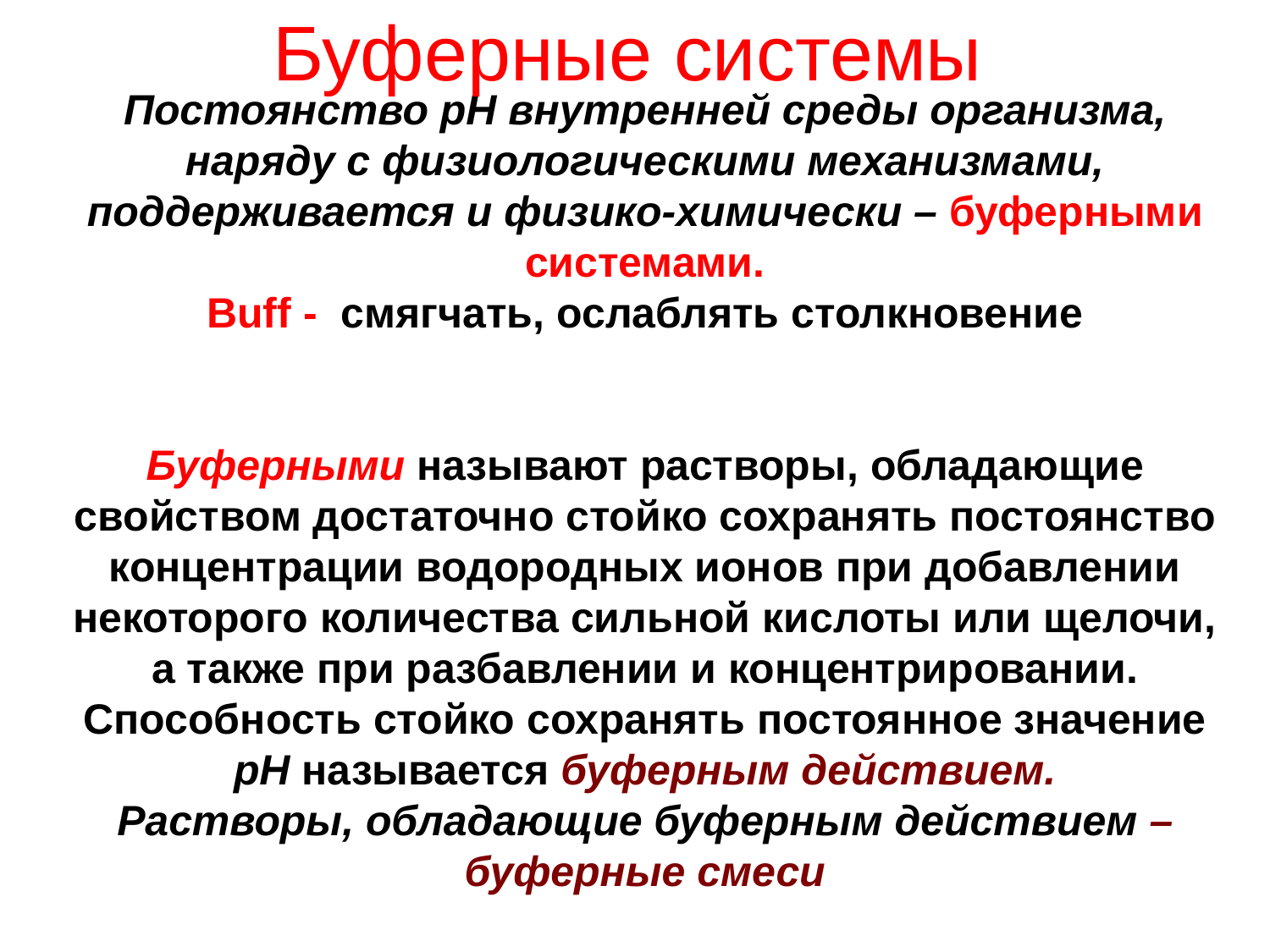

# Буферные системы
Постоянство pH внутренней среды организма, наряду с физиологическими механизмами, поддерживается и физико-химически – буферными системами.
Buff -  смягчать, ослаблять столкновение

Буферными называют растворы, обладающие свойством достаточно стойко сохранять постоянство концентрации водородных ионов при добавлении некоторого количества сильной кислоты или щелочи, а также при разбавлении и концентрировании.
Способность стойко сохранять постоянное значение рН называется буферным действием.
Растворы, обладающие буферным действием – буферные смеси